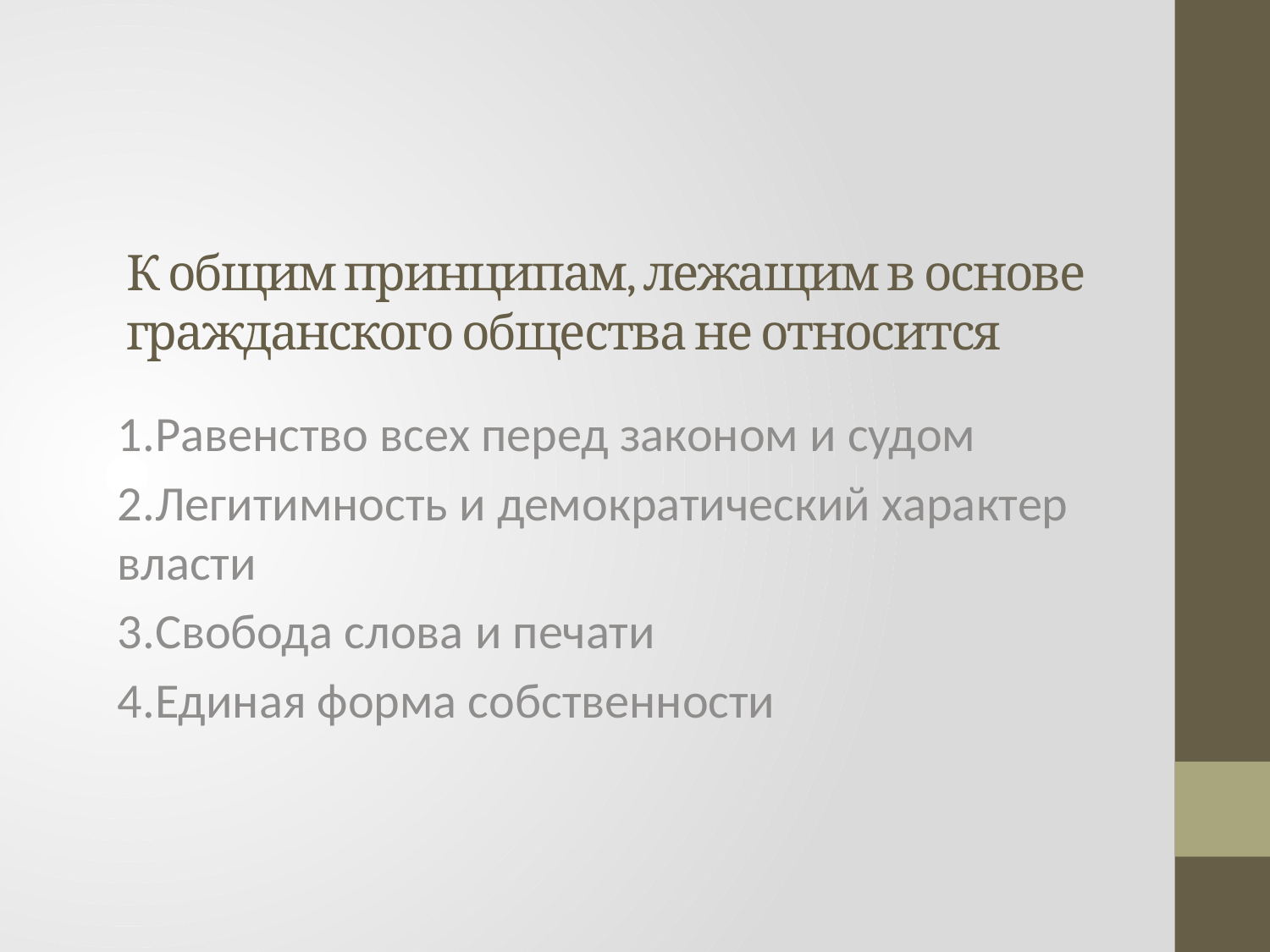

# К общим принципам, лежащим в основе гражданского общества не относится
1.Равенство всех перед законом и судом
2.Легитимность и демократический характер власти
3.Свобода слова и печати
4.Единая форма собственности